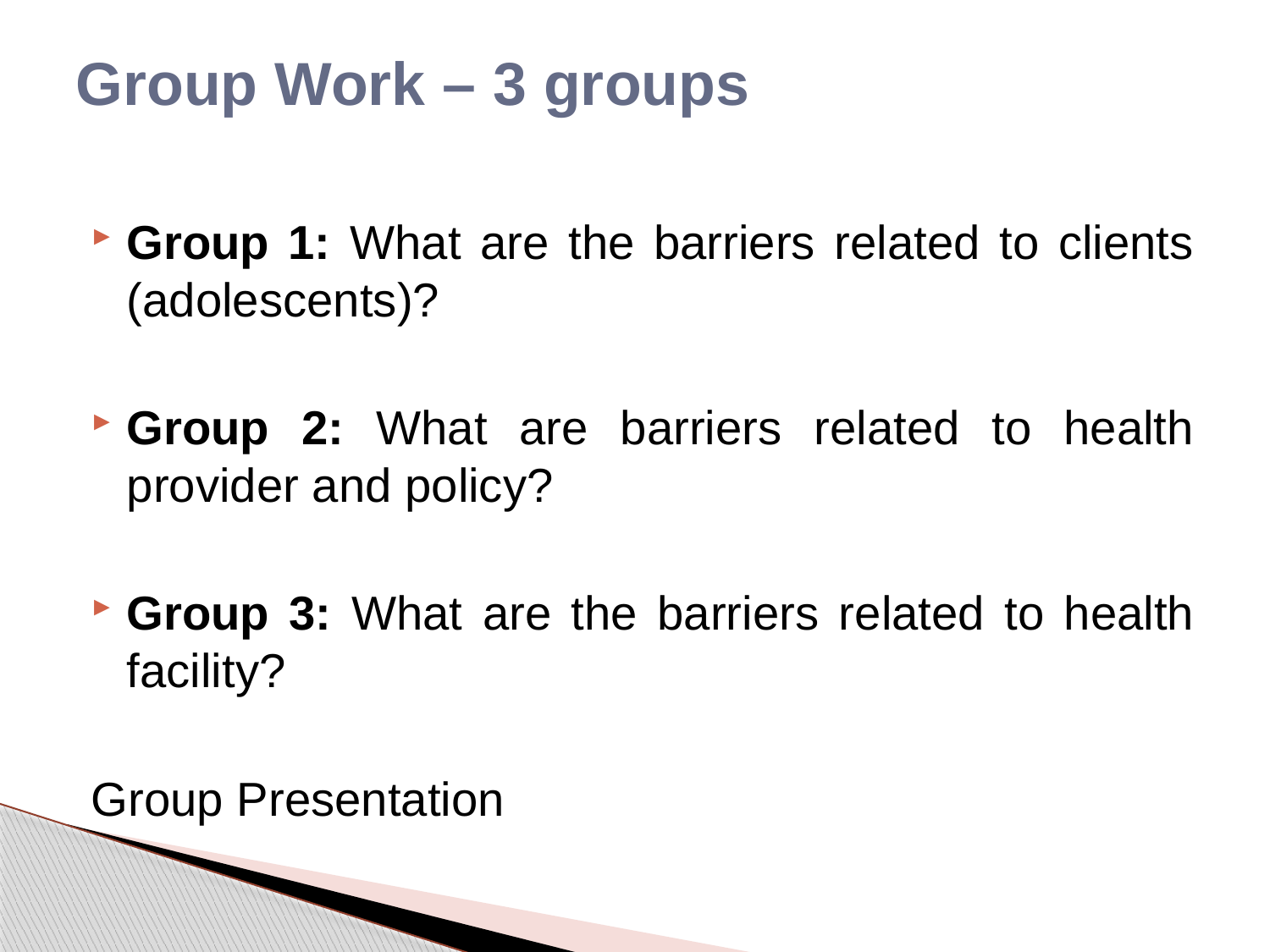

# Group Work – 3 groups
Group 1: What are the barriers related to clients (adolescents)?

Group 2: What are barriers related to health provider and policy?

Group 3: What are the barriers related to health facility?

Group Presentation